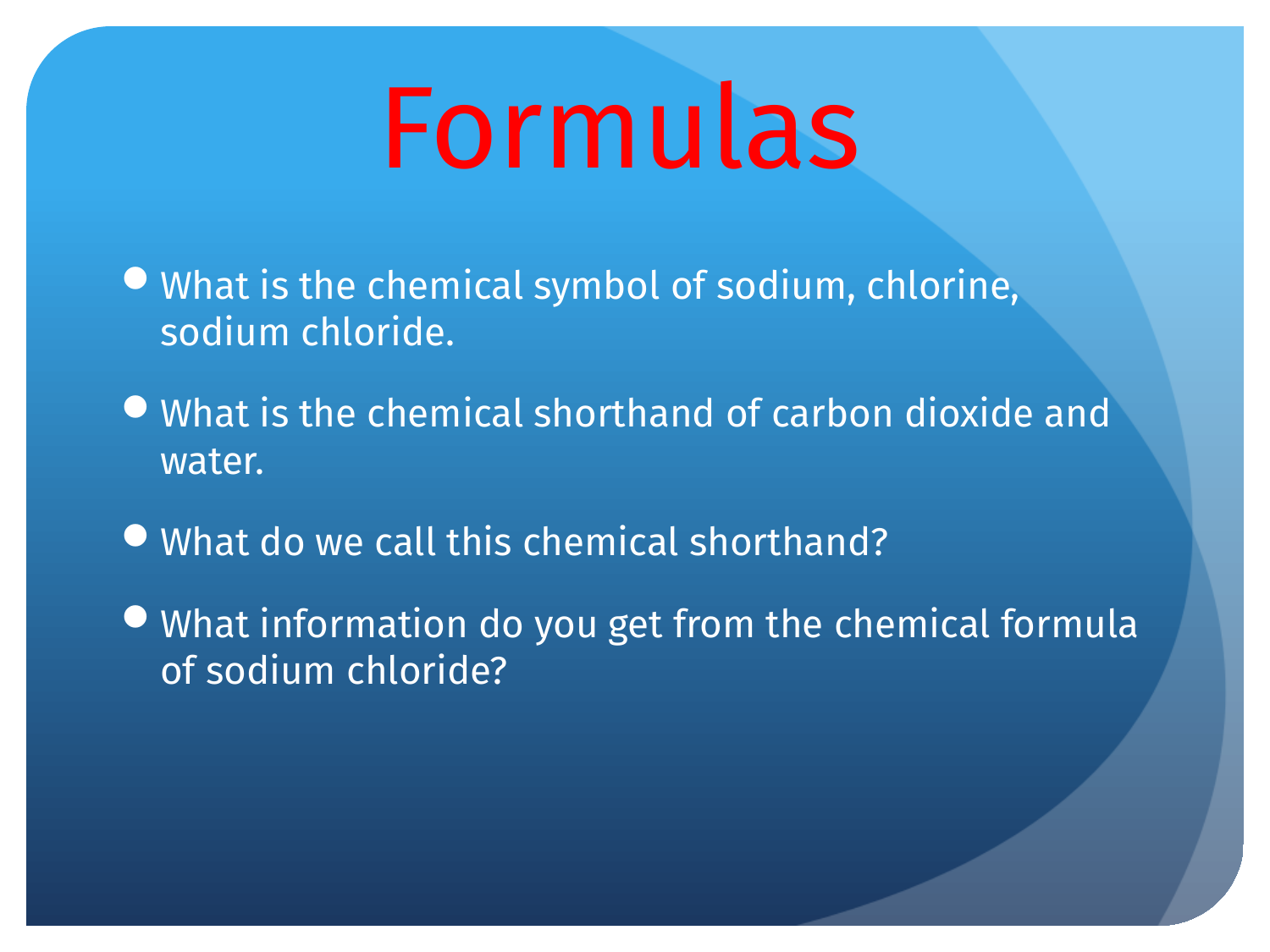

# Formulas
What is the chemical symbol of sodium, chlorine, sodium chloride.
What is the chemical shorthand of carbon dioxide and water.
What do we call this chemical shorthand?
What information do you get from the chemical formula of sodium chloride?